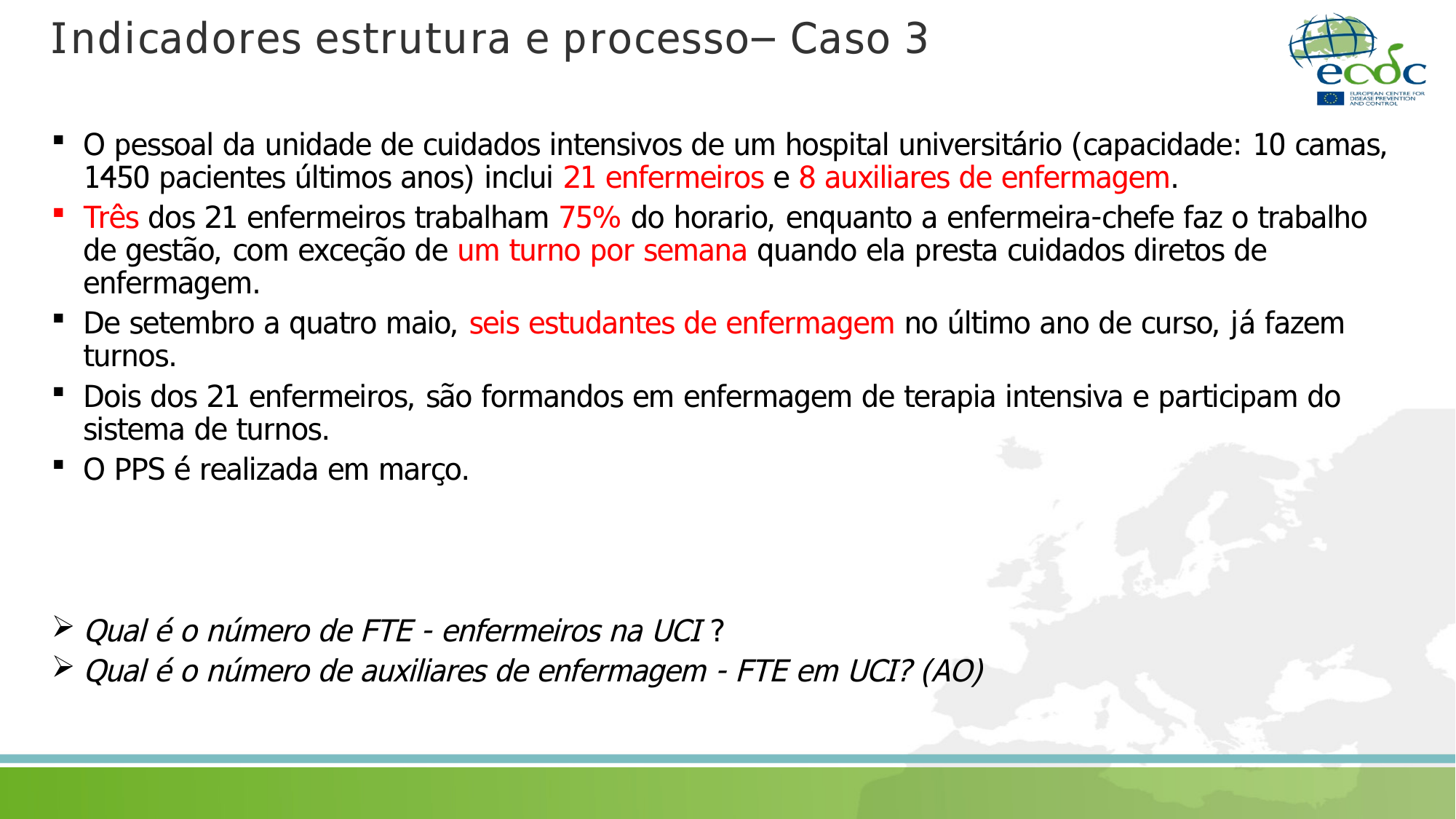

# Indicadores estrutura e processo– Caso 3
O pessoal da unidade de cuidados intensivos de um hospital universitário (capacidade: 10 camas, 1450 pacientes últimos anos) inclui 21 enfermeiros e 8 auxiliares de enfermagem.
Três dos 21 enfermeiros trabalham 75% do horario, enquanto a enfermeira-chefe faz o trabalho de gestão, com exceção de um turno por semana quando ela presta cuidados diretos de enfermagem.
De setembro a quatro maio, seis estudantes de enfermagem no último ano de curso, já fazem turnos.
Dois dos 21 enfermeiros, são formandos em enfermagem de terapia intensiva e participam do sistema de turnos.
O PPS é realizada em março.

Qual é o número de FTE - enfermeiros na UCI ?
Qual é o número de auxiliares de enfermagem - FTE em UCI? (AO)